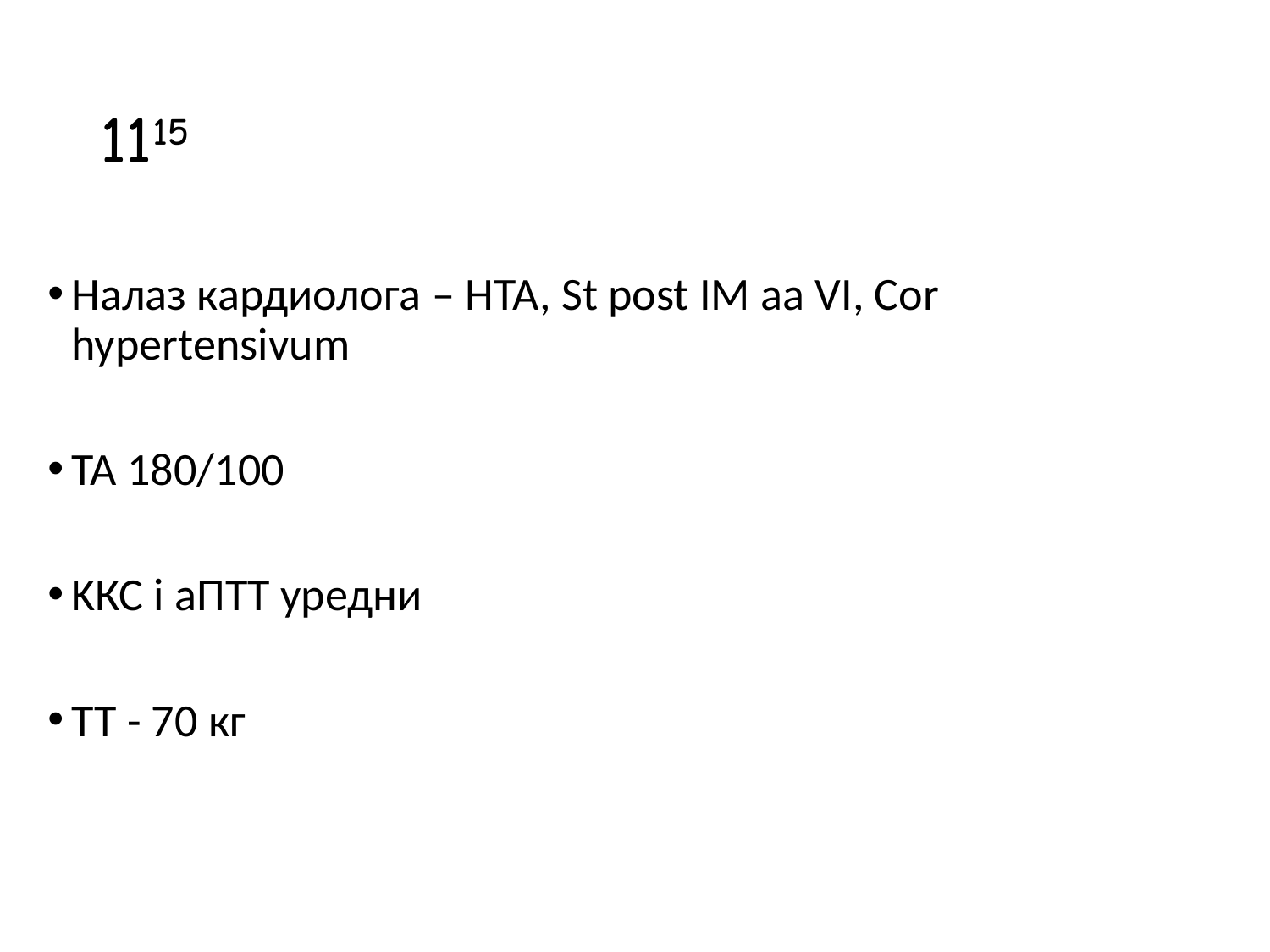

# 1115
Налаз кардиолога – HTA, St post IM aa VI, Cor hypertensivum

TA 180/100

KКС i aПТТ уредни

TT - 70 кг